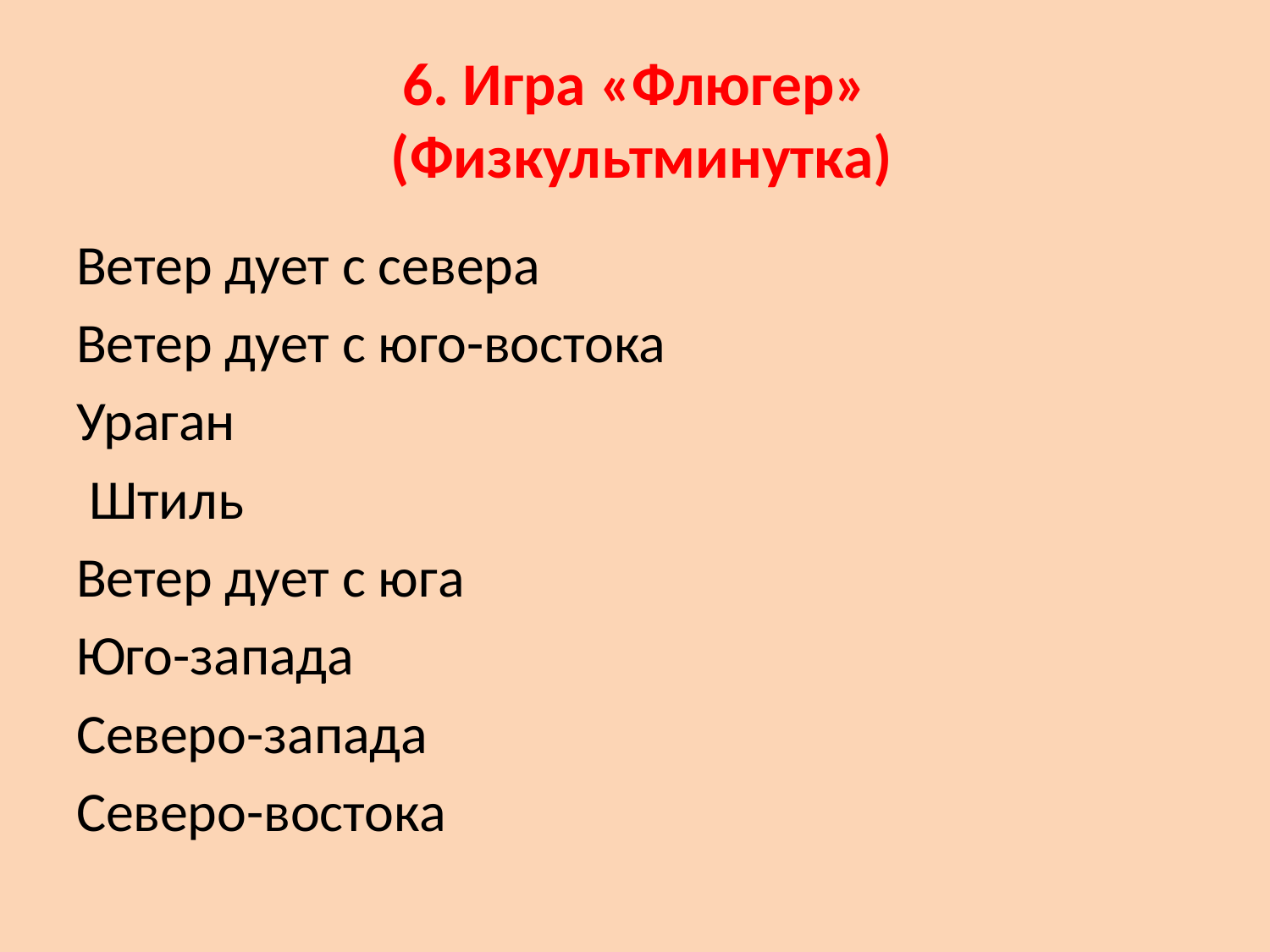

# 6. Игра «Флюгер» (Физкультминутка)
Ветер дует с севера
Ветер дует с юго-востока
Ураган
 Штиль
Ветер дует с юга
Юго-запада
Северо-запада
Северо-востока